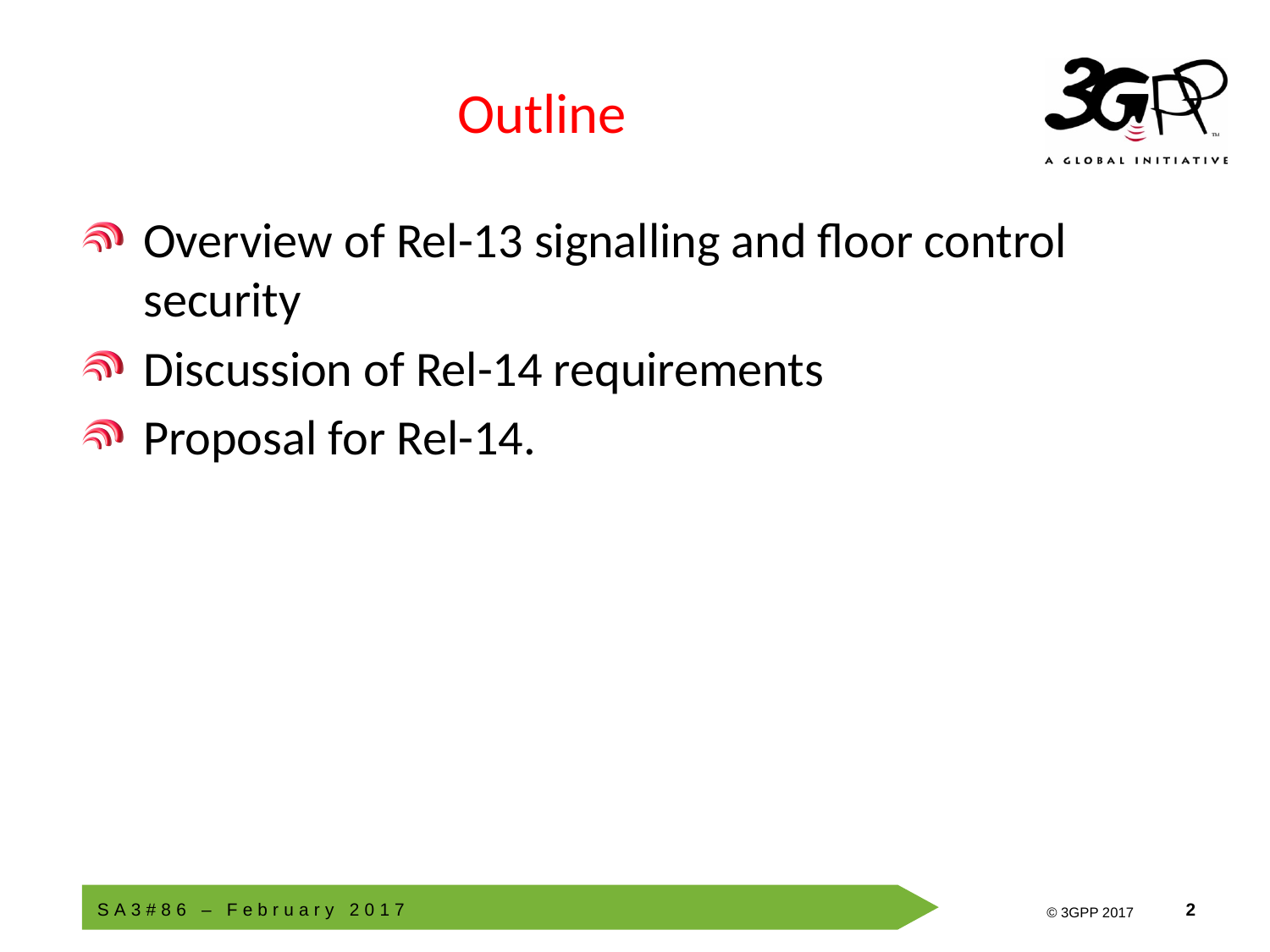

# Outline
Overview of Rel-13 signalling and floor control security
Discussion of Rel-14 requirements
Proposal for Rel-14.